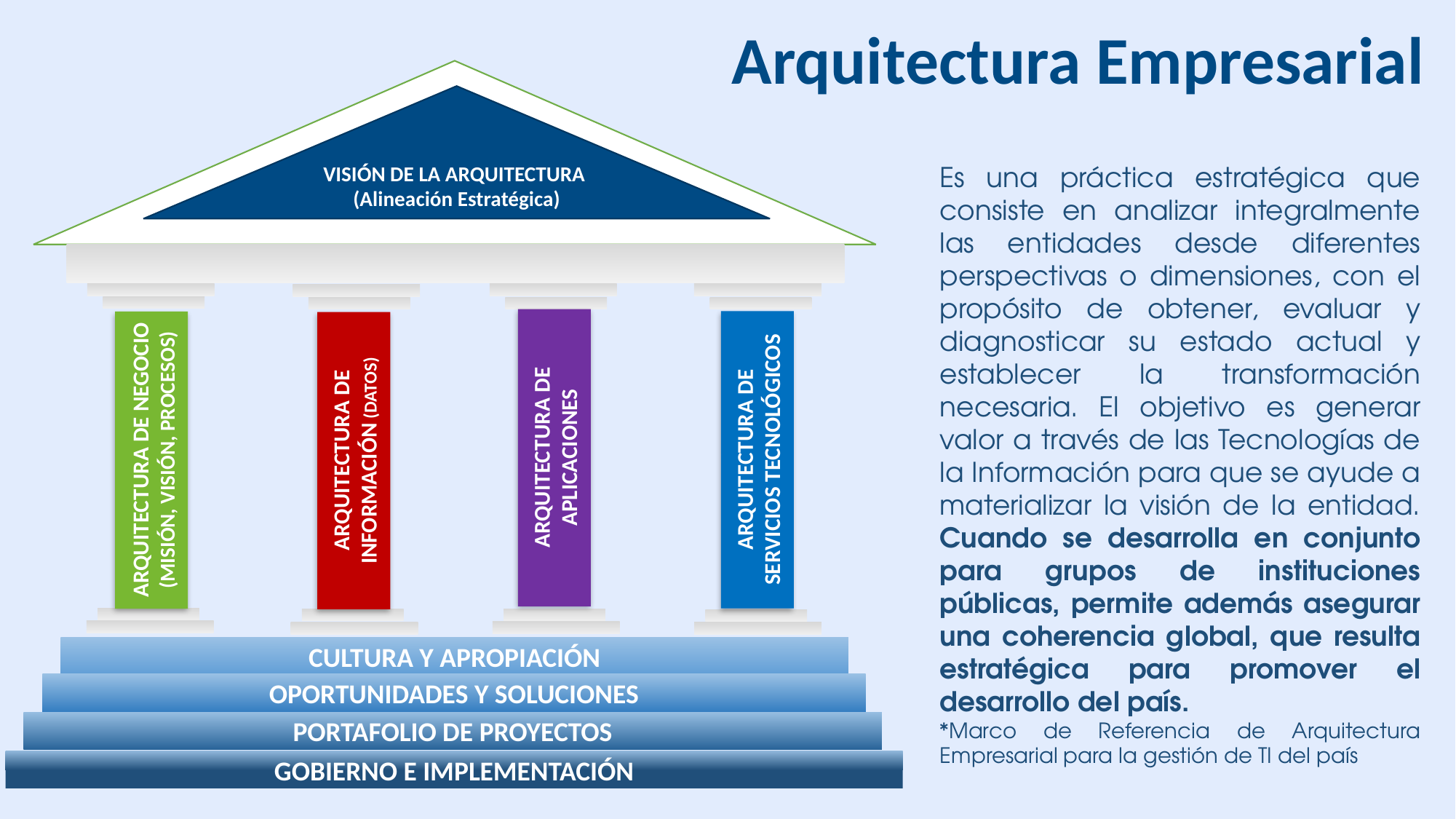

# Arquitectura Empresarial

VISIÓN DE LA ARQUITECTURA
(Alineación Estratégica)

ARQUITECTURA DE APLICACIONES
ARQUITECTURA DE SERVICIOS TECNOLÓGICOS
ARQUITECTURA DE NEGOCIO
(MISIÓN, VISIÓN, PROCESOS)
ARQUITECTURA DE INFORMACIÓN (DATOS)

CULTURA Y APROPIACIÓN
OPORTUNIDADES Y SOLUCIONES
PORTAFOLIO DE PROYECTOS
GOBIERNO E IMPLEMENTACIÓN
Es una práctica estratégica que consiste en analizar integralmente las entidades desde diferentes perspectivas o dimensiones, con el propósito de obtener, evaluar y diagnosticar su estado actual y establecer la transformación necesaria. El objetivo es generar valor a través de las Tecnologías de la Información para que se ayude a materializar la visión de la entidad. Cuando se desarrolla en conjunto para grupos de instituciones públicas, permite además asegurar una coherencia global, que resulta estratégica para promover el desarrollo del país.
*Marco de Referencia de Arquitectura Empresarial para la gestión de TI del país